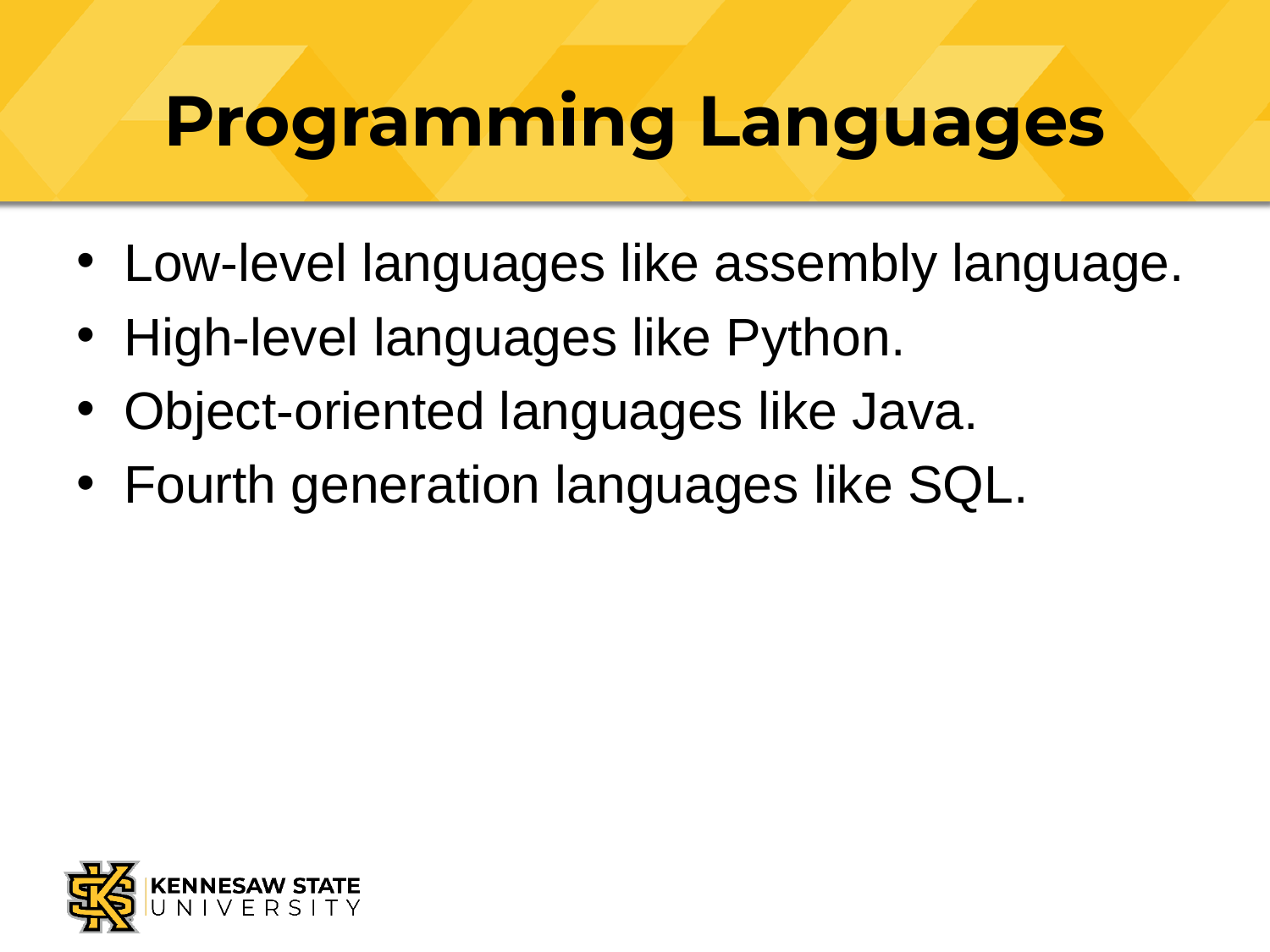

# Programming Languages
Low-level languages like assembly language.
High-level languages like Python.
Object-oriented languages like Java.
Fourth generation languages like SQL.